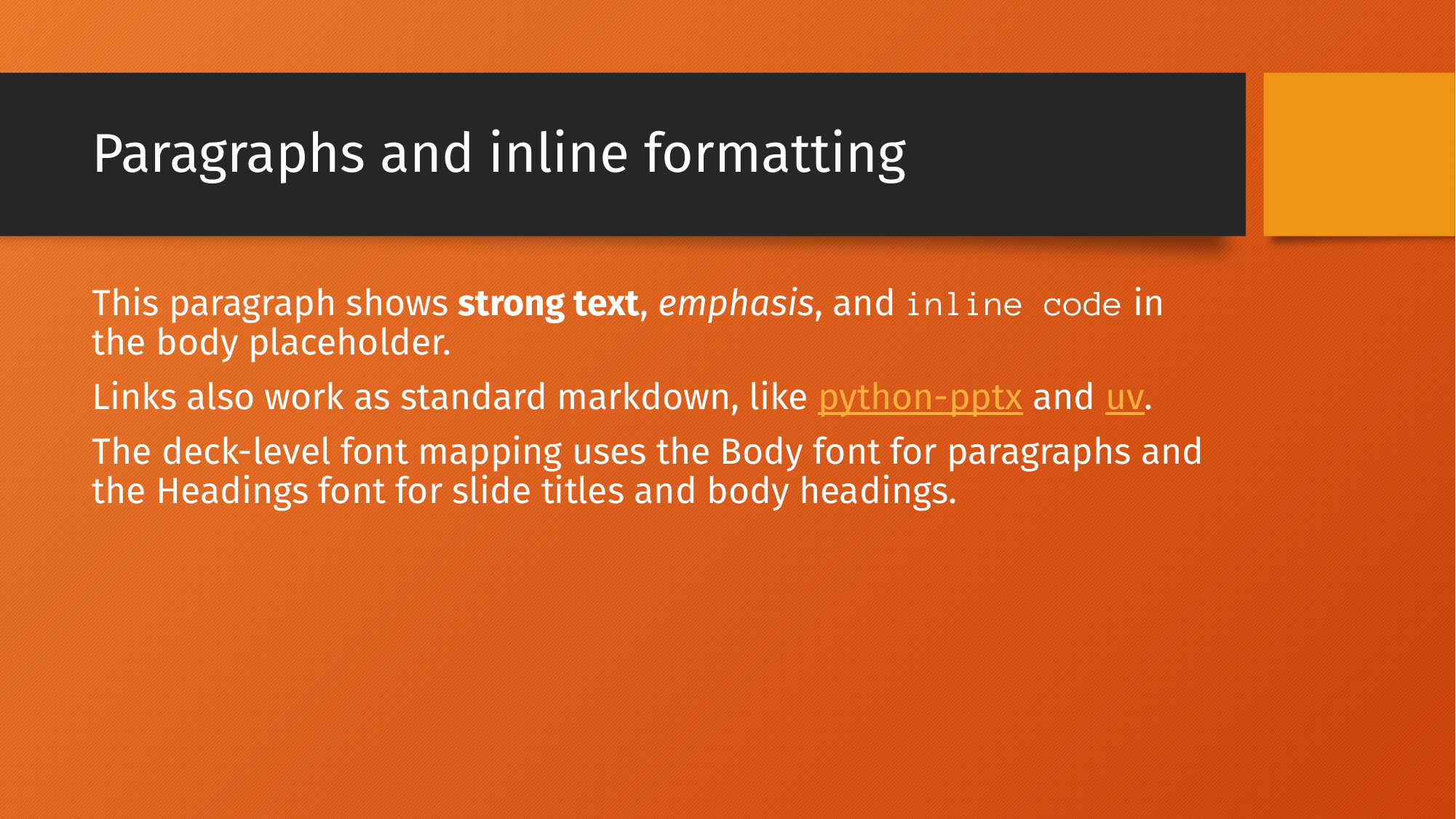

# Paragraphs and inline formatting
This paragraph shows strong text, emphasis, and inline code in the body placeholder.
Links also work as standard markdown, like python-pptx and uv.
The deck-level font mapping uses the Body font for paragraphs and the Headings font for slide titles and body headings.